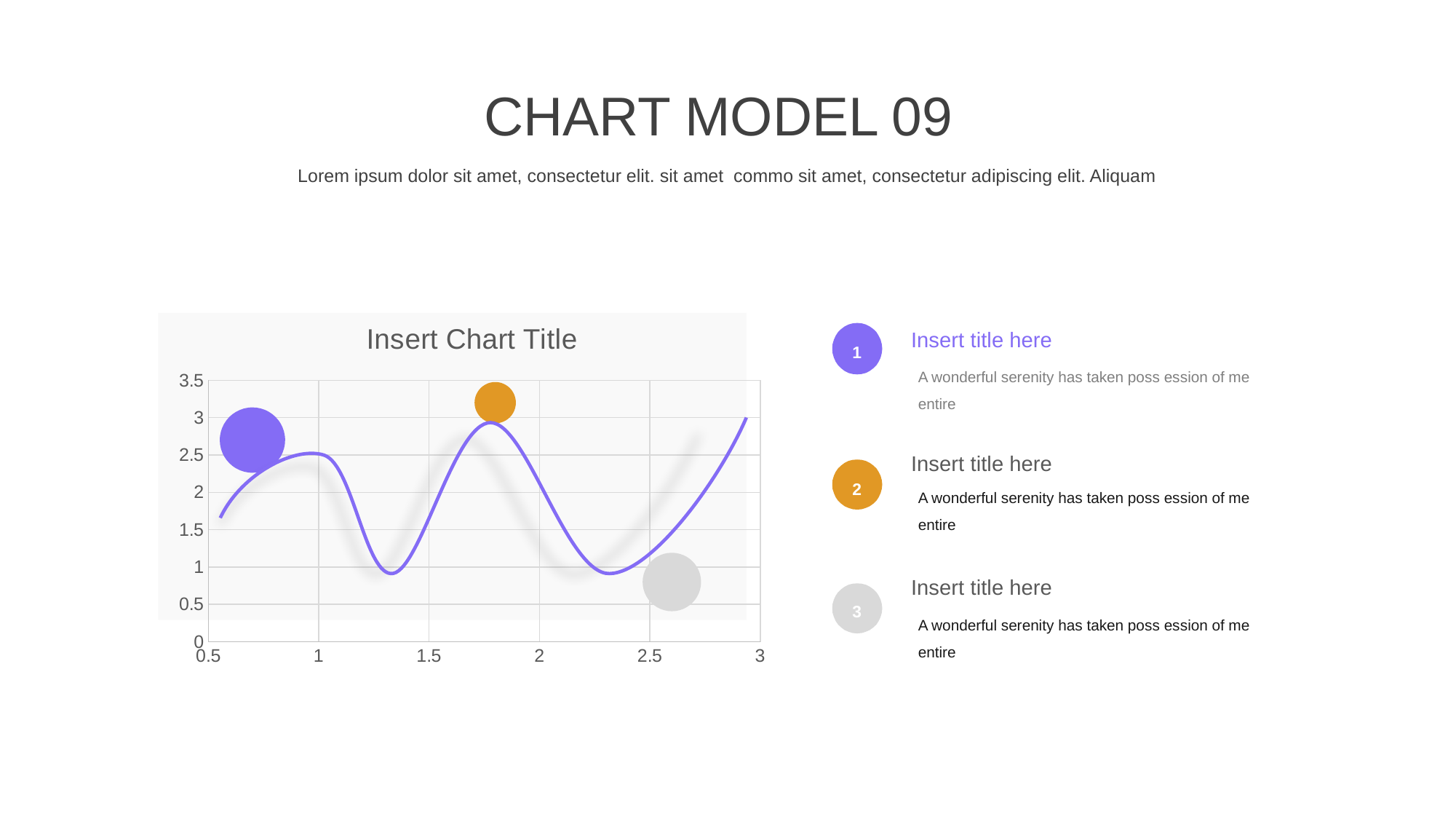

CHART MODEL 09
Lorem ipsum dolor sit amet, consectetur elit. sit amet  commo sit amet, consectetur adipiscing elit. Aliquam

### Chart: Insert Chart Title

| Category | Y-Values |
|---|---|
Insert title here

1
A wonderful serenity has taken poss ession of me entire

Insert title here

2
A wonderful serenity has taken poss ession of me entire
Insert title here

3
A wonderful serenity has taken poss ession of me entire